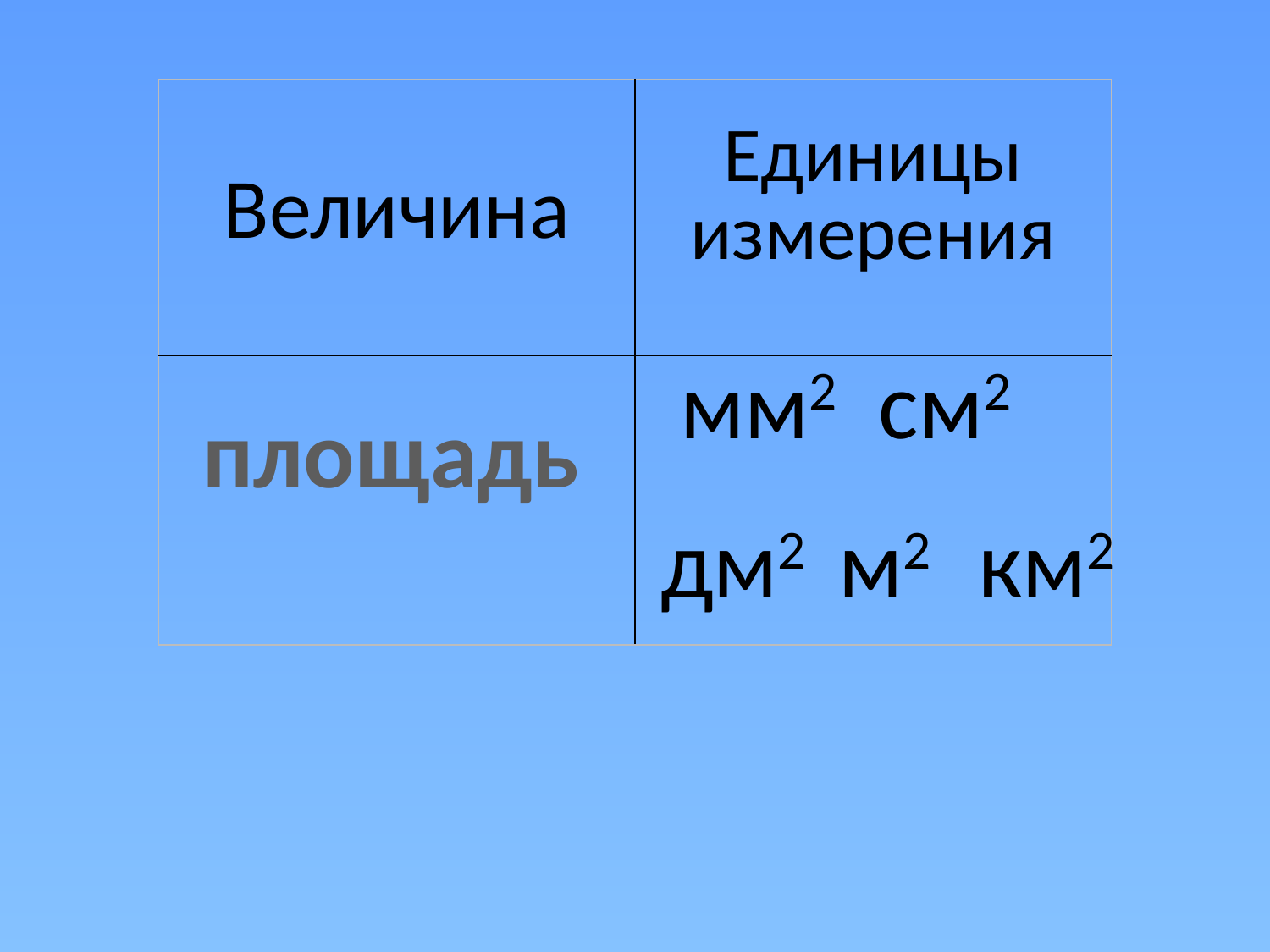

| Величина | Единицы измерения |
| --- | --- |
|  |  |
мм2
см2
площадь
дм2
м2
км2